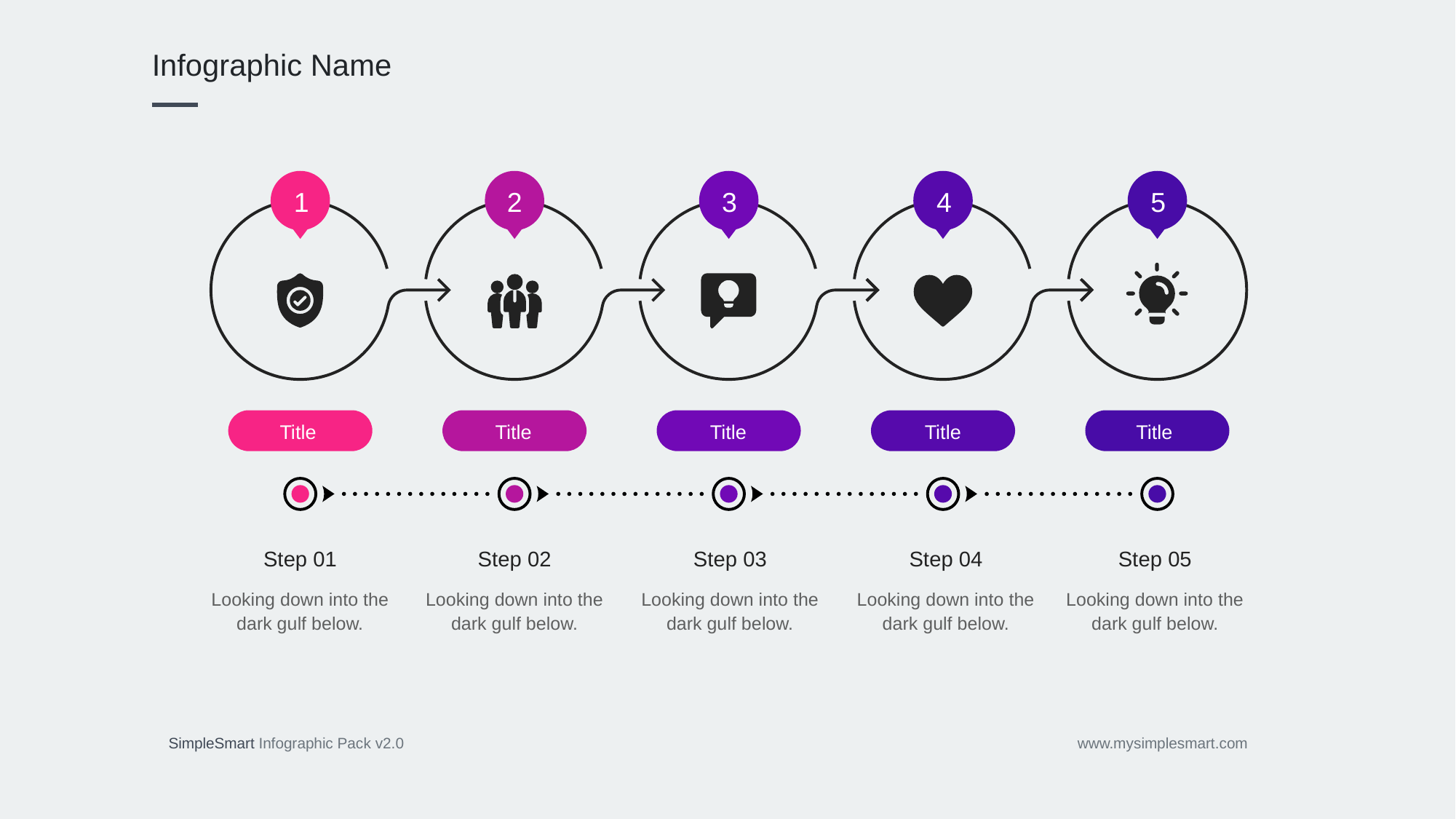

Infographic Name

1
2
3
4
5

Title
Title
Title
Title
Title

Step 01
Looking down into the dark gulf below.
Step 02
Looking down into the dark gulf below.
Step 03
Looking down into the dark gulf below.
Step 04
Looking down into the dark gulf below.
Step 05
Looking down into the dark gulf below.
33